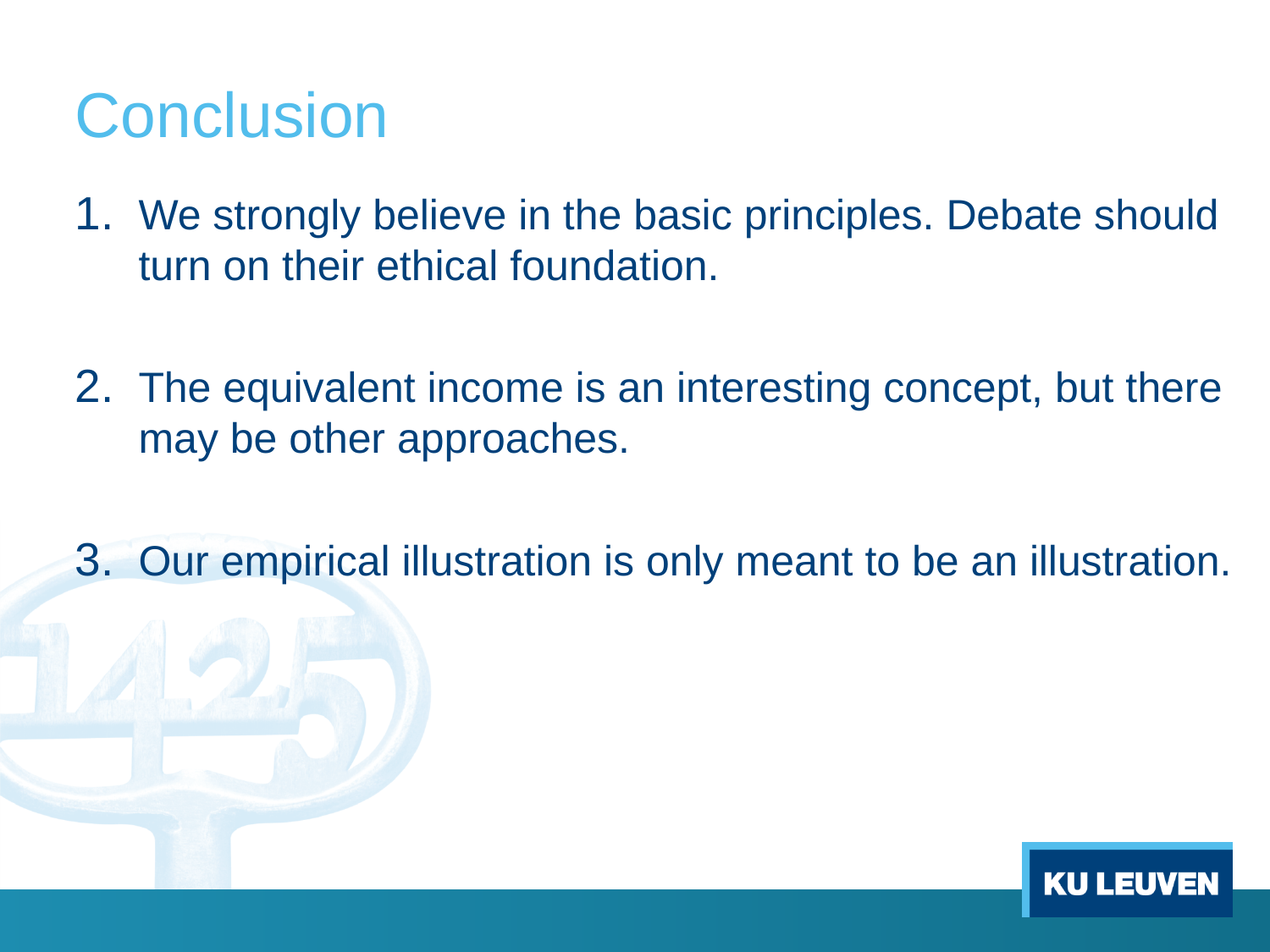

# Conclusion
We strongly believe in the basic principles. Debate should turn on their ethical foundation.

The equivalent income is an interesting concept, but there may be other approaches.

Our empirical illustration is only meant to be an illustration.